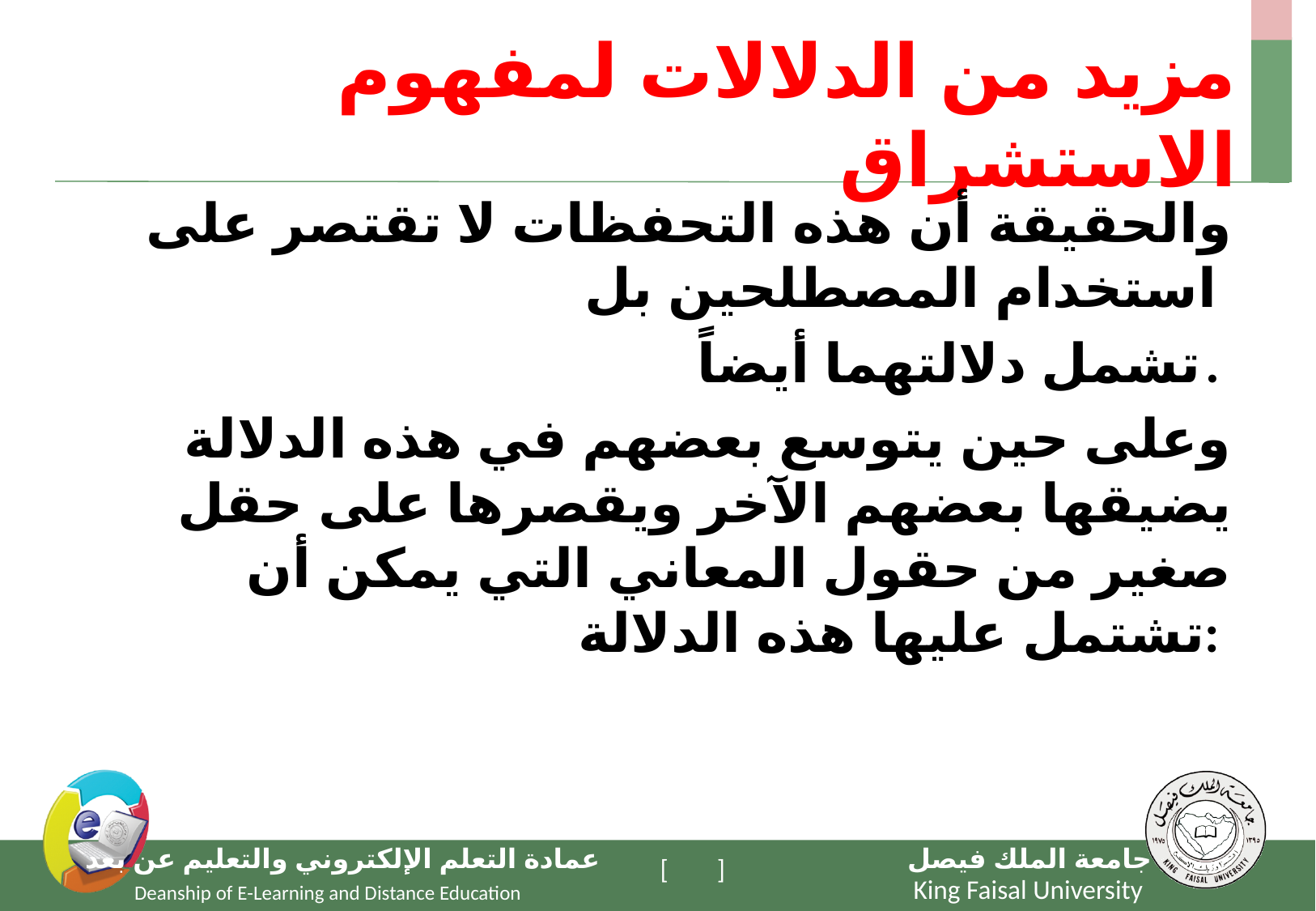

# مزيد من الدلالات لمفهوم الاستشراق
والحقيقة أن هذه التحفظات لا تقتصر على استخدام المصطلحين بل
تشمل دلالتهما أيضاً.
وعلى حين يتوسع بعضهم في هذه الدلالة يضيقها بعضهم الآخر ويقصرها على حقل صغير من حقول المعاني التي يمكن أن تشتمل عليها هذه الدلالة: